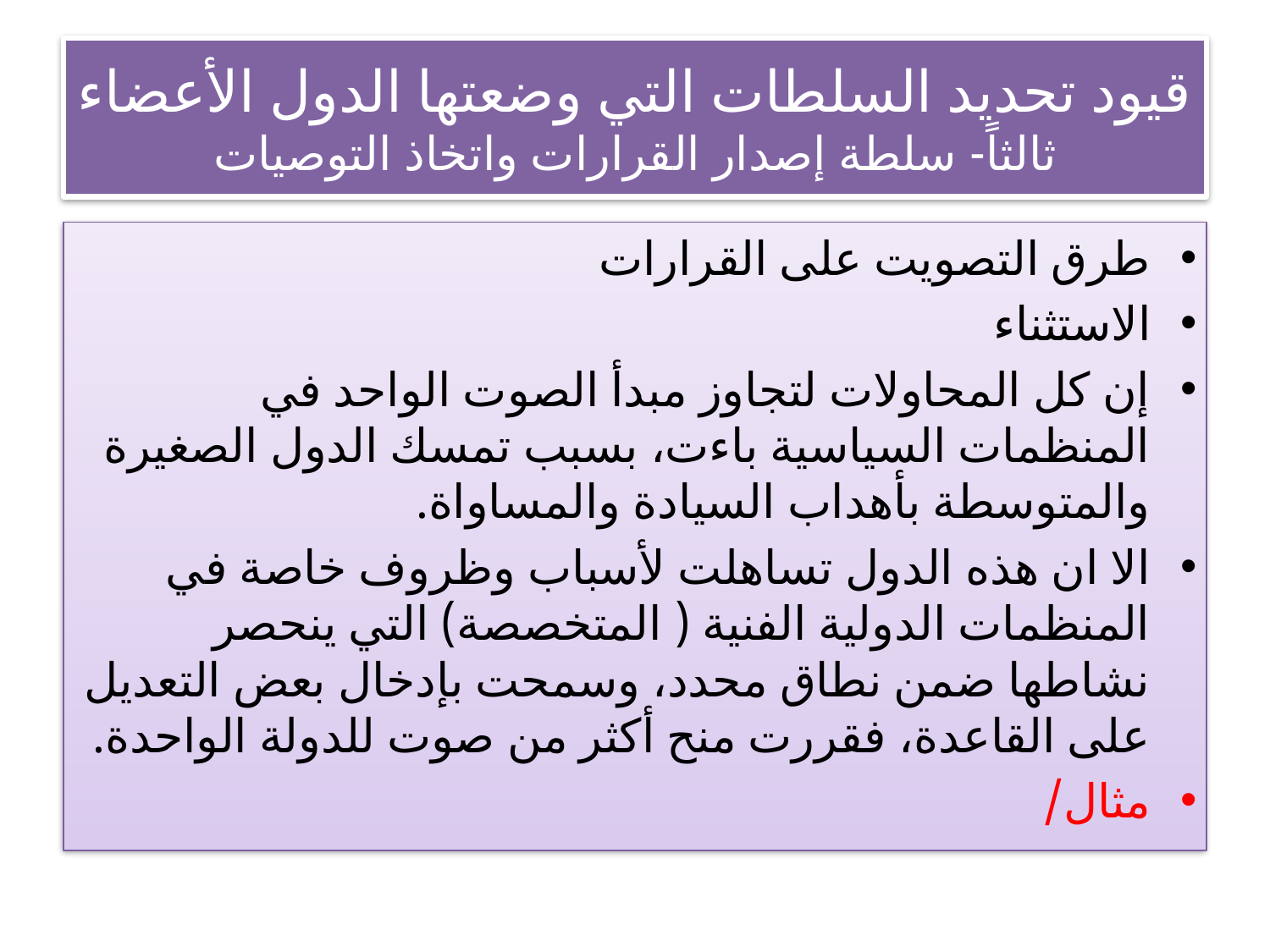

# قيود تحديد السلطات التي وضعتها الدول الأعضاء ثالثاً- سلطة إصدار القرارات واتخاذ التوصيات
طرق التصويت على القرارات
الاستثناء
إن كل المحاولات لتجاوز مبدأ الصوت الواحد في المنظمات السياسية باءت، بسبب تمسك الدول الصغيرة والمتوسطة بأهداب السيادة والمساواة.
الا ان هذه الدول تساهلت لأسباب وظروف خاصة في المنظمات الدولية الفنية ( المتخصصة) التي ينحصر نشاطها ضمن نطاق محدد، وسمحت بإدخال بعض التعديل على القاعدة، فقررت منح أكثر من صوت للدولة الواحدة.
مثال/